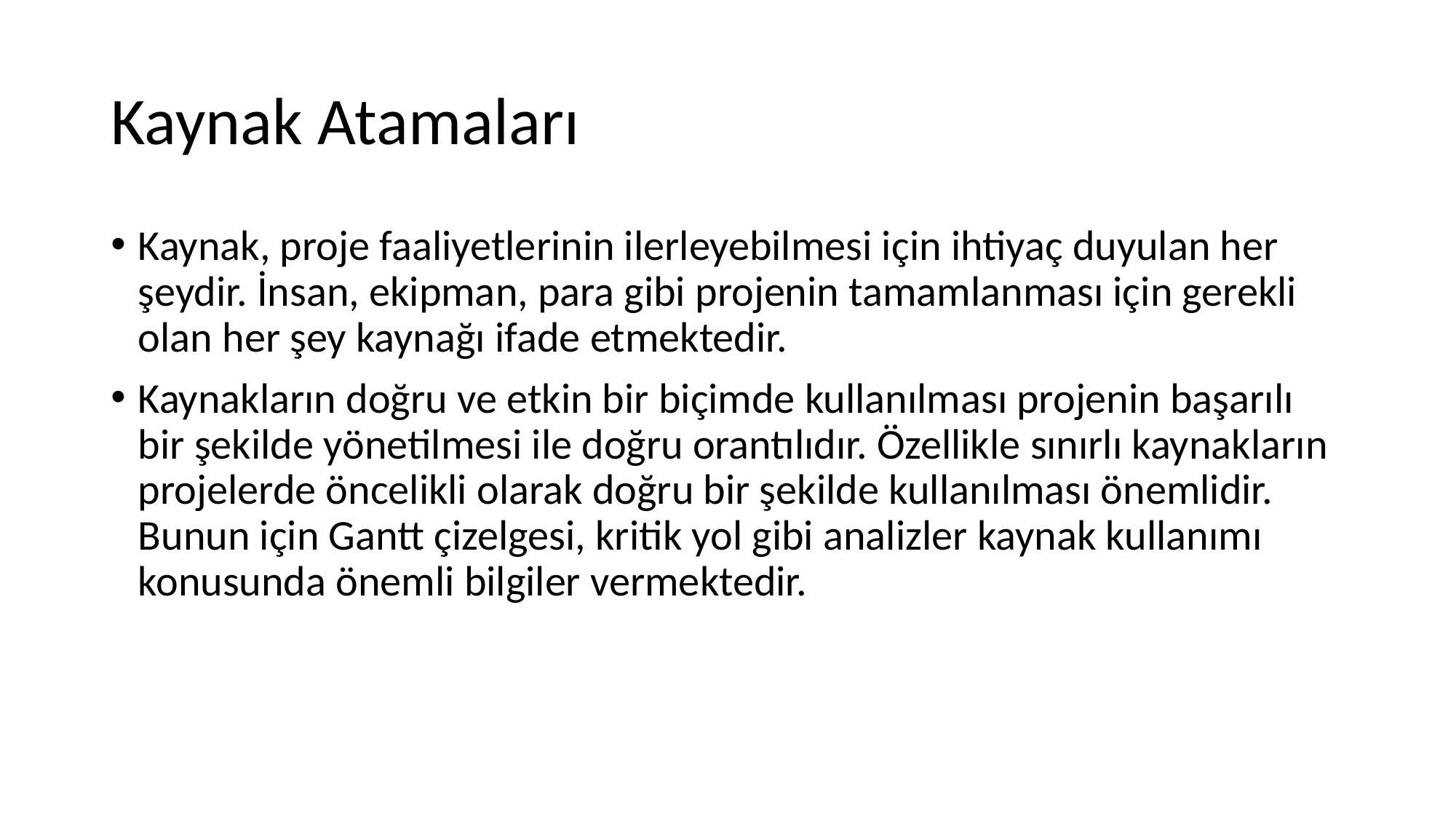

# Kaynak Atamaları
Kaynak, proje faaliyetlerinin ilerleyebilmesi için ihtiyaç duyulan her şeydir. İnsan, ekipman, para gibi projenin tamamlanması için gerekli olan her şey kaynağı ifade etmektedir.
Kaynakların doğru ve etkin bir biçimde kullanılması projenin başarılı bir şekilde yönetilmesi ile doğru orantılıdır. Özellikle sınırlı kaynakların projelerde öncelikli olarak doğru bir şekilde kullanılması önemlidir. Bunun için Gantt çizelgesi, kritik yol gibi analizler kaynak kullanımı konusunda önemli bilgiler vermektedir.